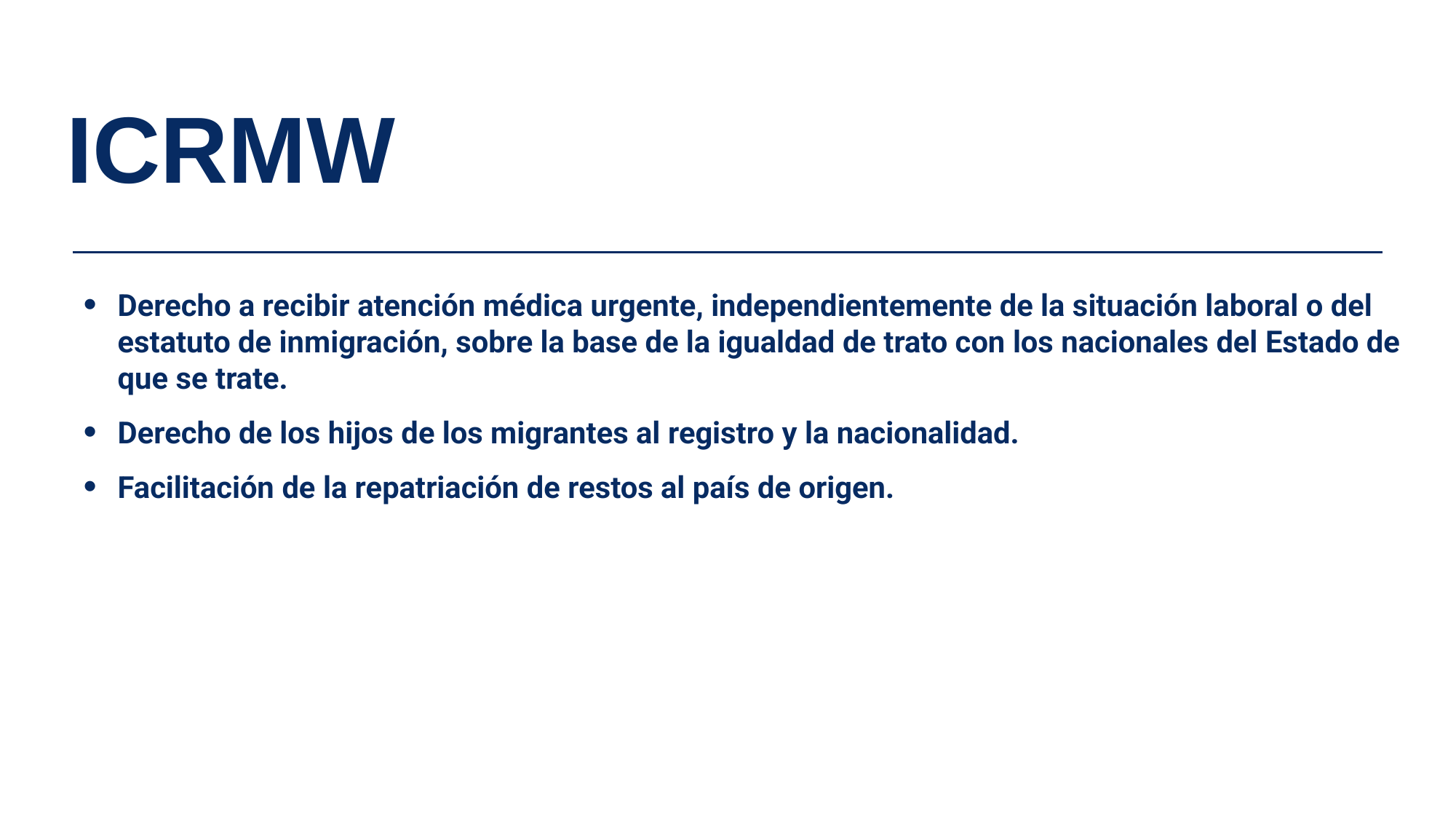

ICRMW
Derecho a recibir atención médica urgente, independientemente de la situación laboral o del estatuto de inmigración, sobre la base de la igualdad de trato con los nacionales del Estado de que se trate.
Derecho de los hijos de los migrantes al registro y la nacionalidad.
Facilitación de la repatriación de restos al país de origen.